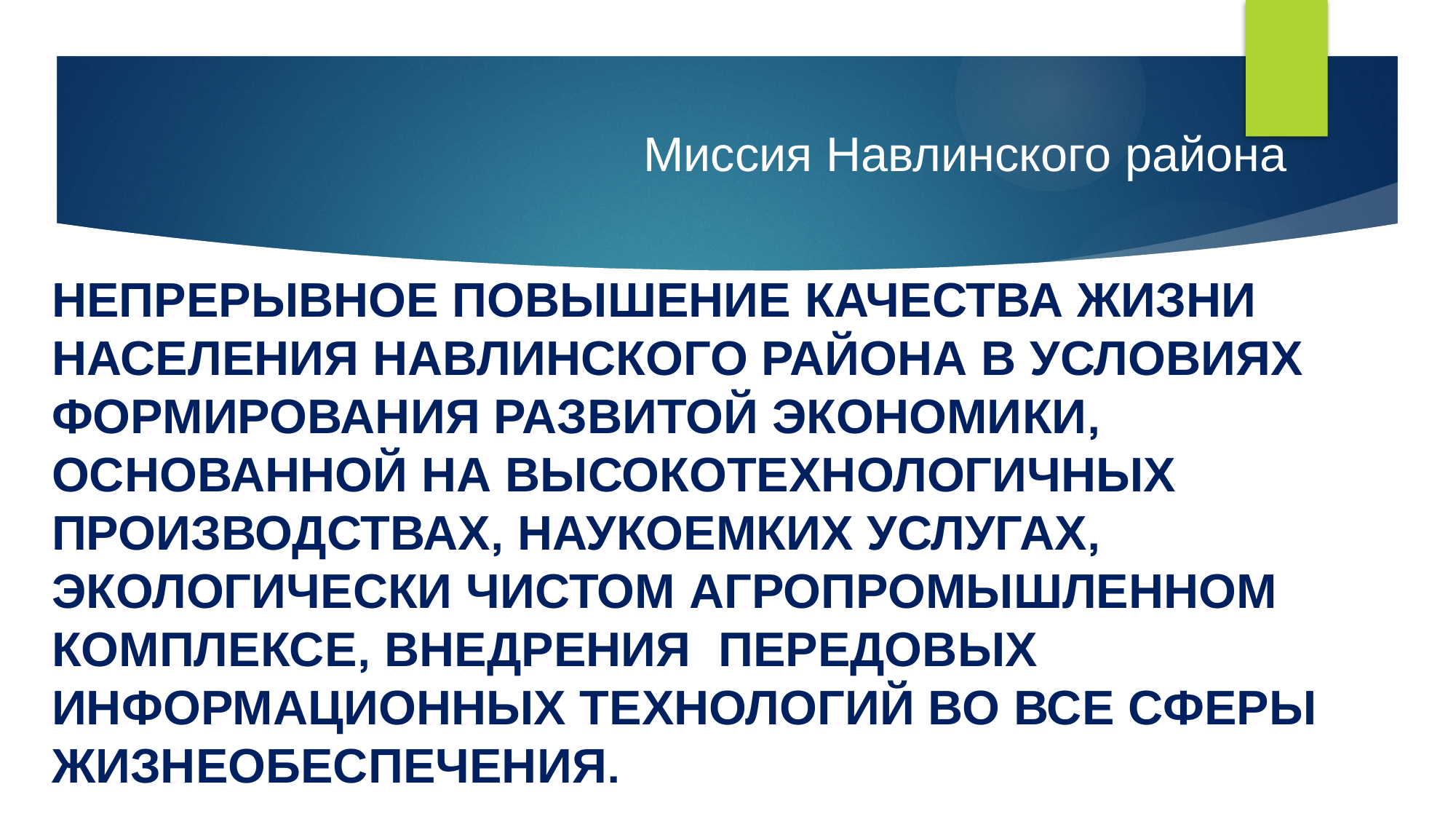

# Миссия Навлинского района
НЕПРЕРЫВНОЕ ПОВЫШЕНИЕ КАЧЕСТВА ЖИЗНИ НАСЕЛЕНИЯ НАВЛИНСКОГО РАЙОНА В УСЛОВИЯХ ФОРМИРОВАНИЯ РАЗВИТОЙ ЭКОНОМИКИ, ОСНОВАННОЙ НА ВЫСОКОТЕХНОЛОГИЧНЫХ ПРОИЗВОДСТВАХ, НАУКОЕМКИХ УСЛУГАХ, ЭКОЛОГИЧЕСКИ ЧИСТОМ АГРОПРОМЫШЛЕННОМ КОМПЛЕКСЕ, ВНЕДРЕНИЯ  ПЕРЕДОВЫХ ИНФОРМАЦИОННЫХ ТЕХНОЛОГИЙ ВО ВСЕ СФЕРЫ ЖИЗНЕОБЕСПЕЧЕНИЯ.